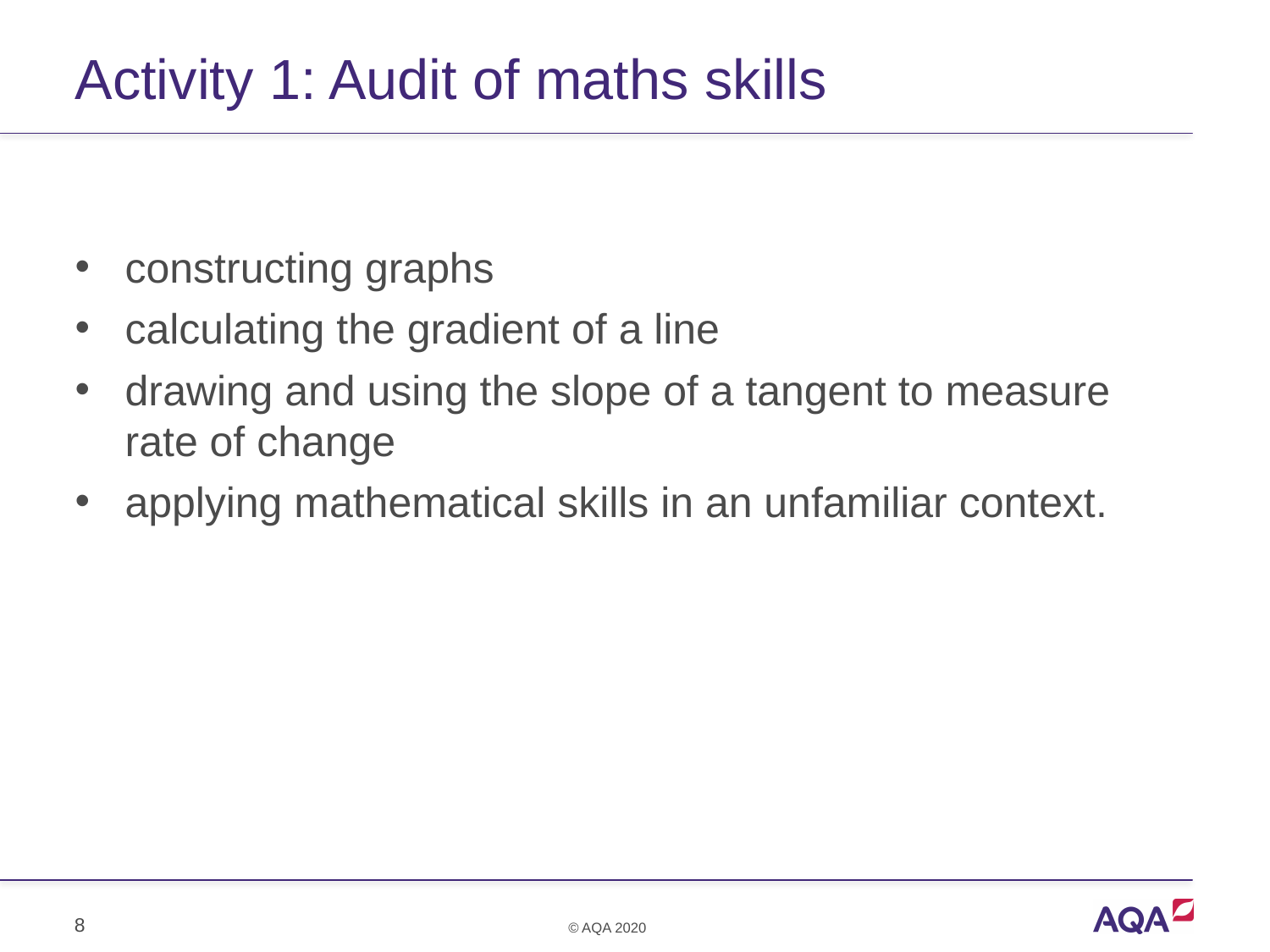

# Activity 1: Audit of maths skills
constructing graphs
calculating the gradient of a line
drawing and using the slope of a tangent to measure rate of change
applying mathematical skills in an unfamiliar context.

8
© AQA 2020